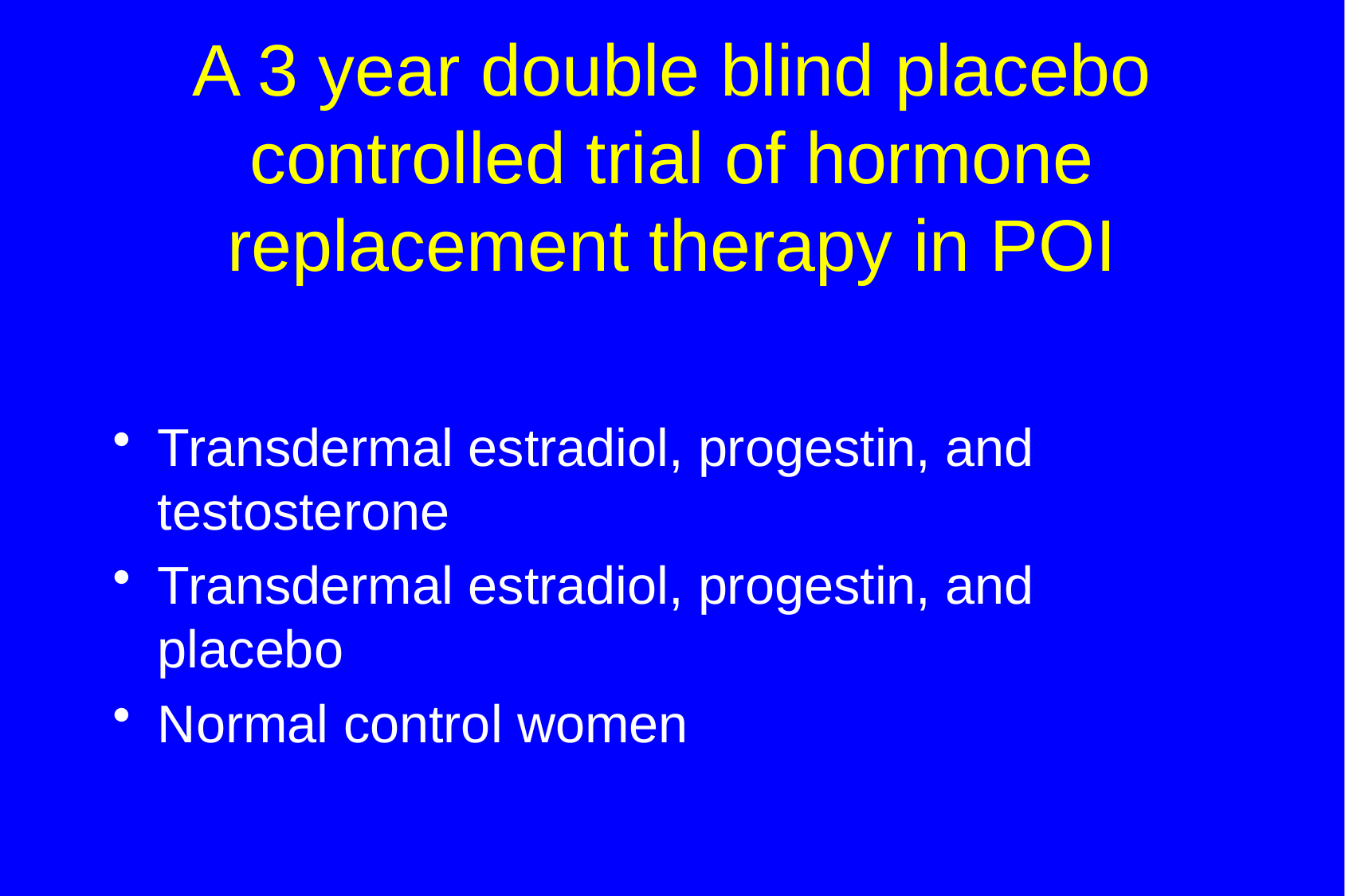

# A 3 year double blind placebo controlled trial of hormone replacement therapy in POI

Transdermal estradiol, progestin, and testosterone
Transdermal estradiol, progestin, and placebo
Normal control women